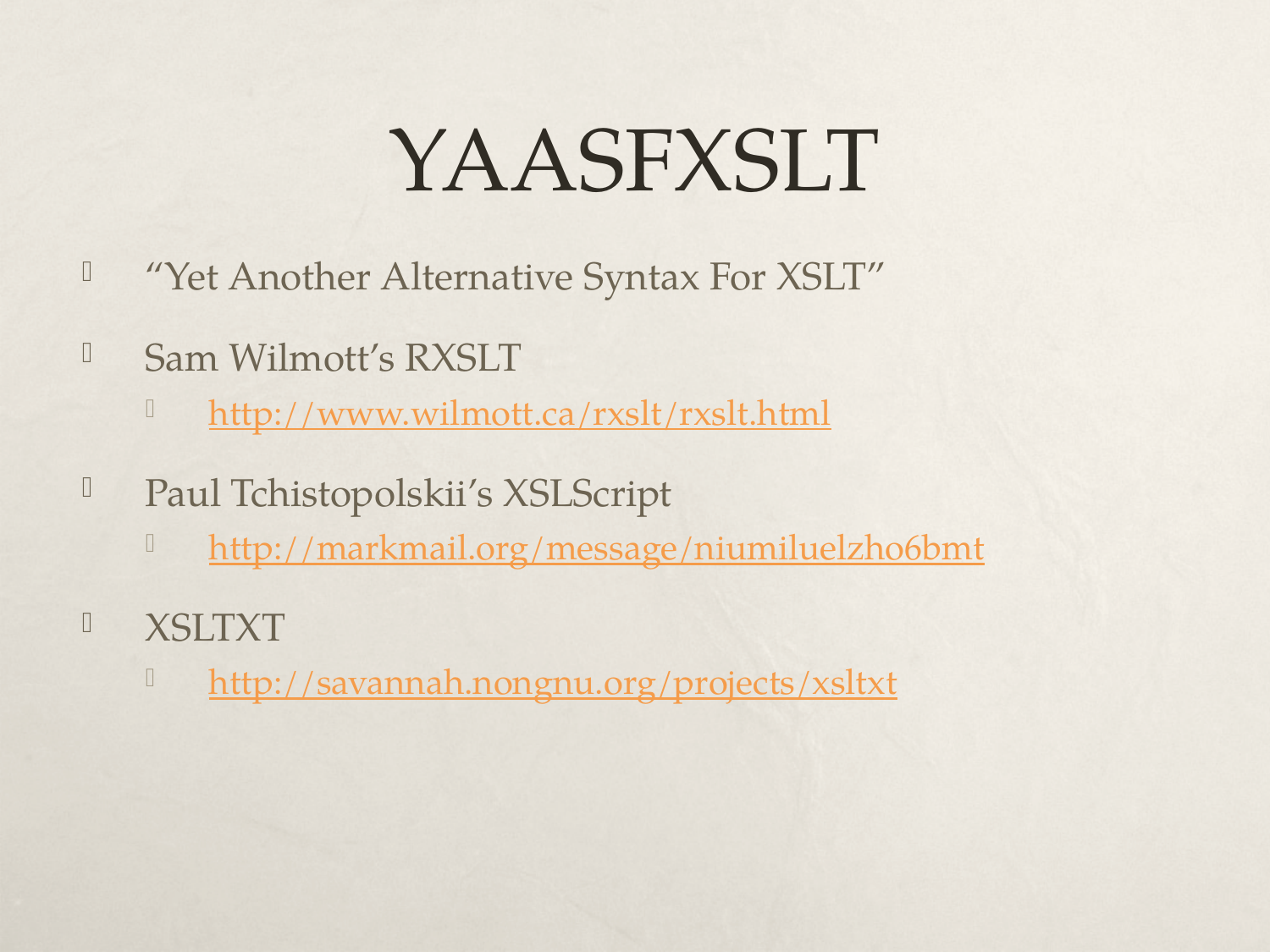

# YAASFXSLT
“Yet Another Alternative Syntax For XSLT”
Sam Wilmott’s RXSLT
http://www.wilmott.ca/rxslt/rxslt.html
Paul Tchistopolskii’s XSLScript
http://markmail.org/message/niumiluelzho6bmt
XSLTXT
http://savannah.nongnu.org/projects/xsltxt